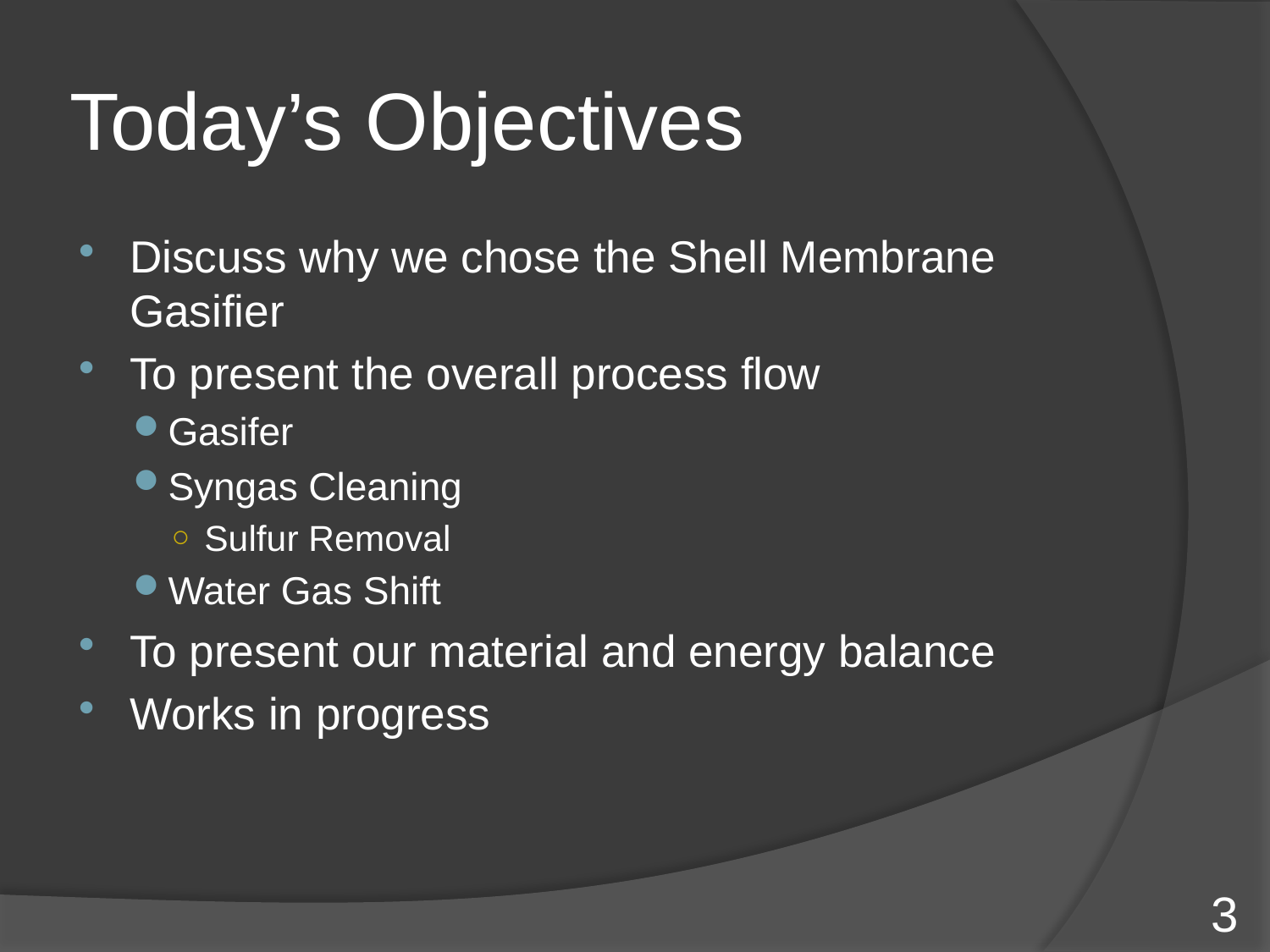

# Today’s Objectives
Discuss why we chose the Shell Membrane Gasifier
To present the overall process flow
Gasifer
Syngas Cleaning
Sulfur Removal
Water Gas Shift
To present our material and energy balance
Works in progress

3